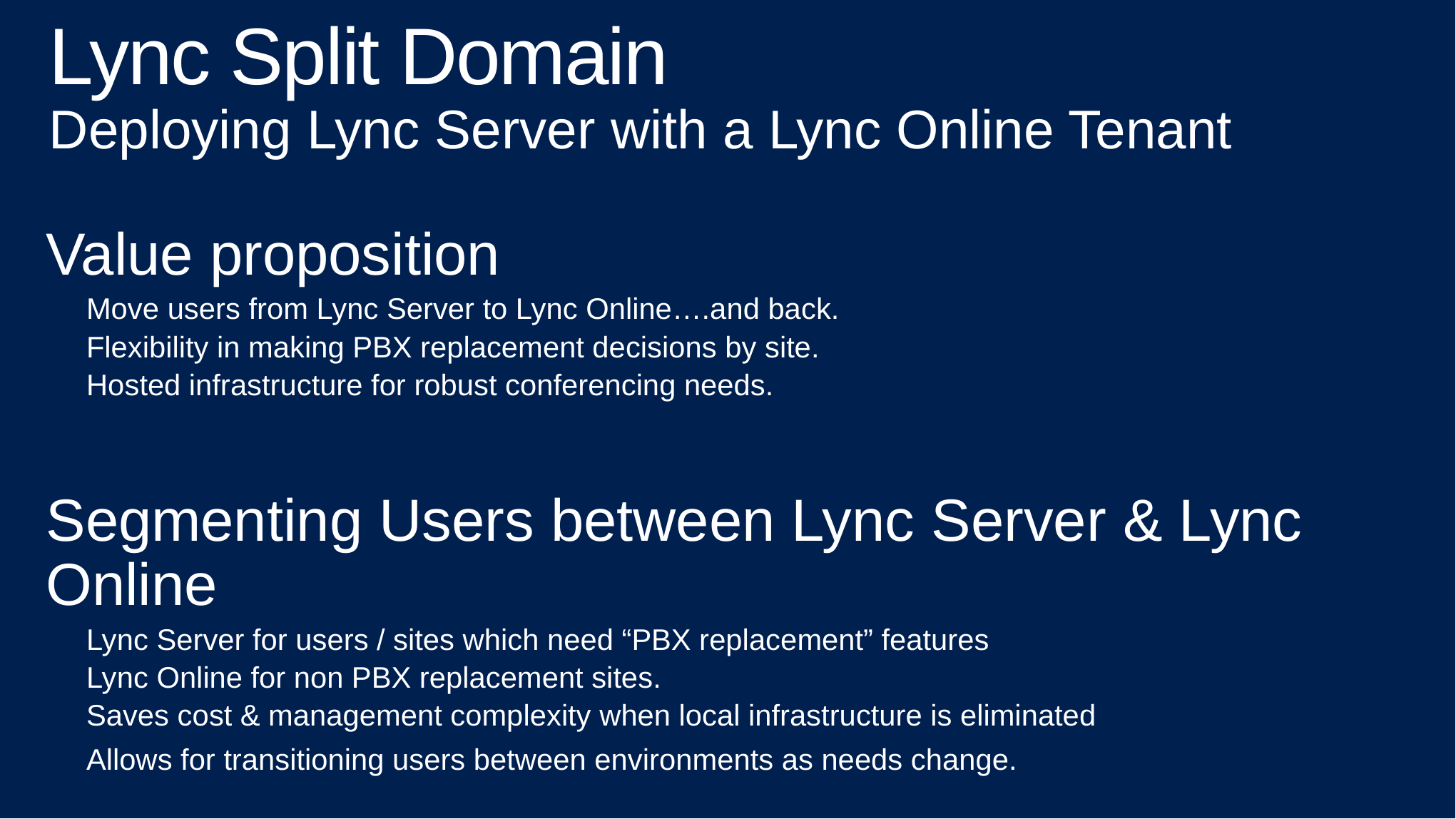

# Lync Split Domain Deploying Lync Server with a Lync Online Tenant
Value proposition
Move users from Lync Server to Lync Online….and back.
Flexibility in making PBX replacement decisions by site.
Hosted infrastructure for robust conferencing needs.

Segmenting Users between Lync Server & Lync Online
Lync Server for users / sites which need “PBX replacement” features
Lync Online for non PBX replacement sites.
Saves cost & management complexity when local infrastructure is eliminated
Allows for transitioning users between environments as needs change.